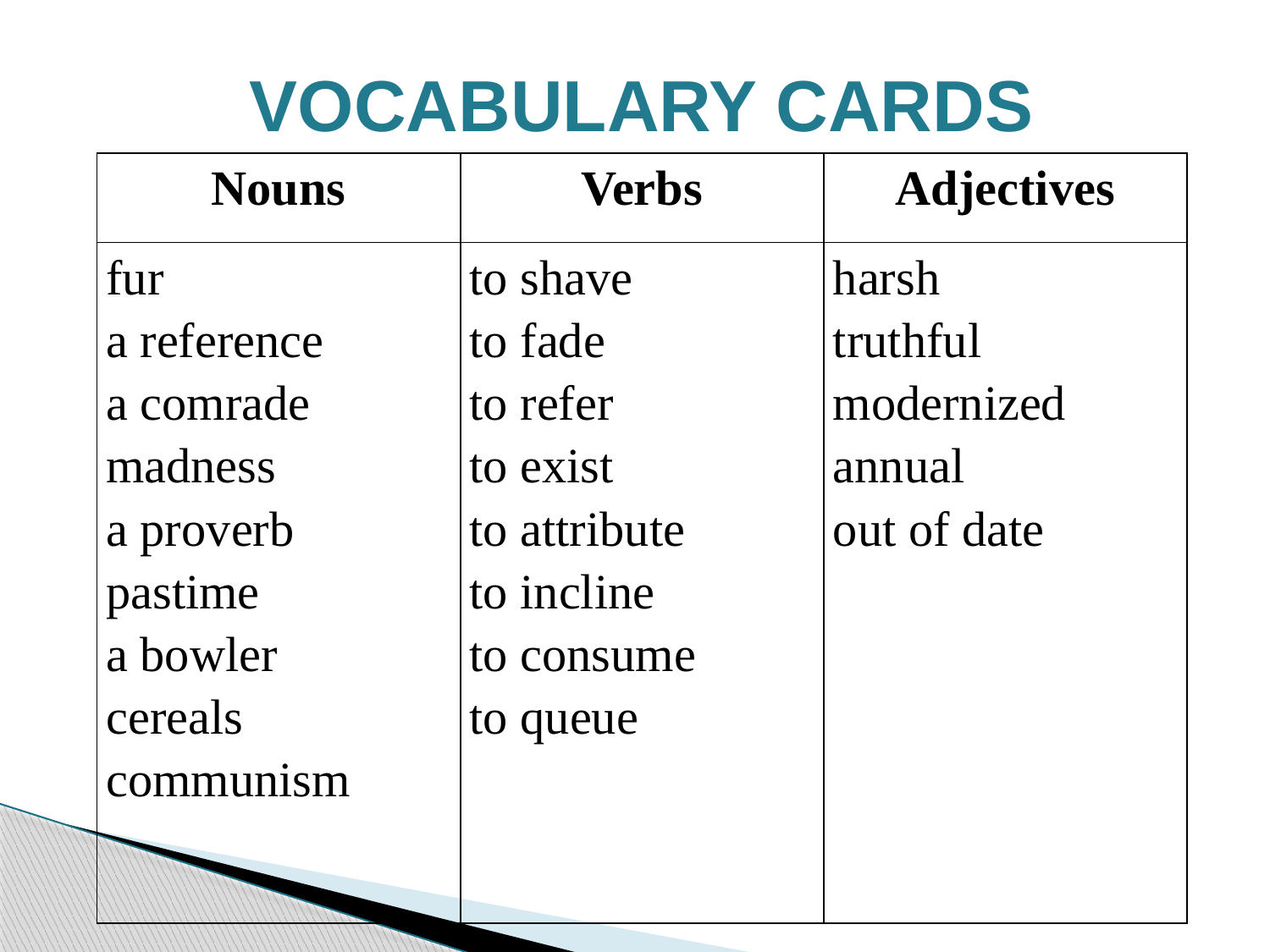

#
VOCABULARY CARDS
| Nouns | Verbs | Adjectives |
| --- | --- | --- |
| fur a reference a comrade madness a proverb pastime a bowler cereals communism | to shave to fade to refer to exist to attribute to incline to consume to queue | harsh truthful modernized annual out of date |